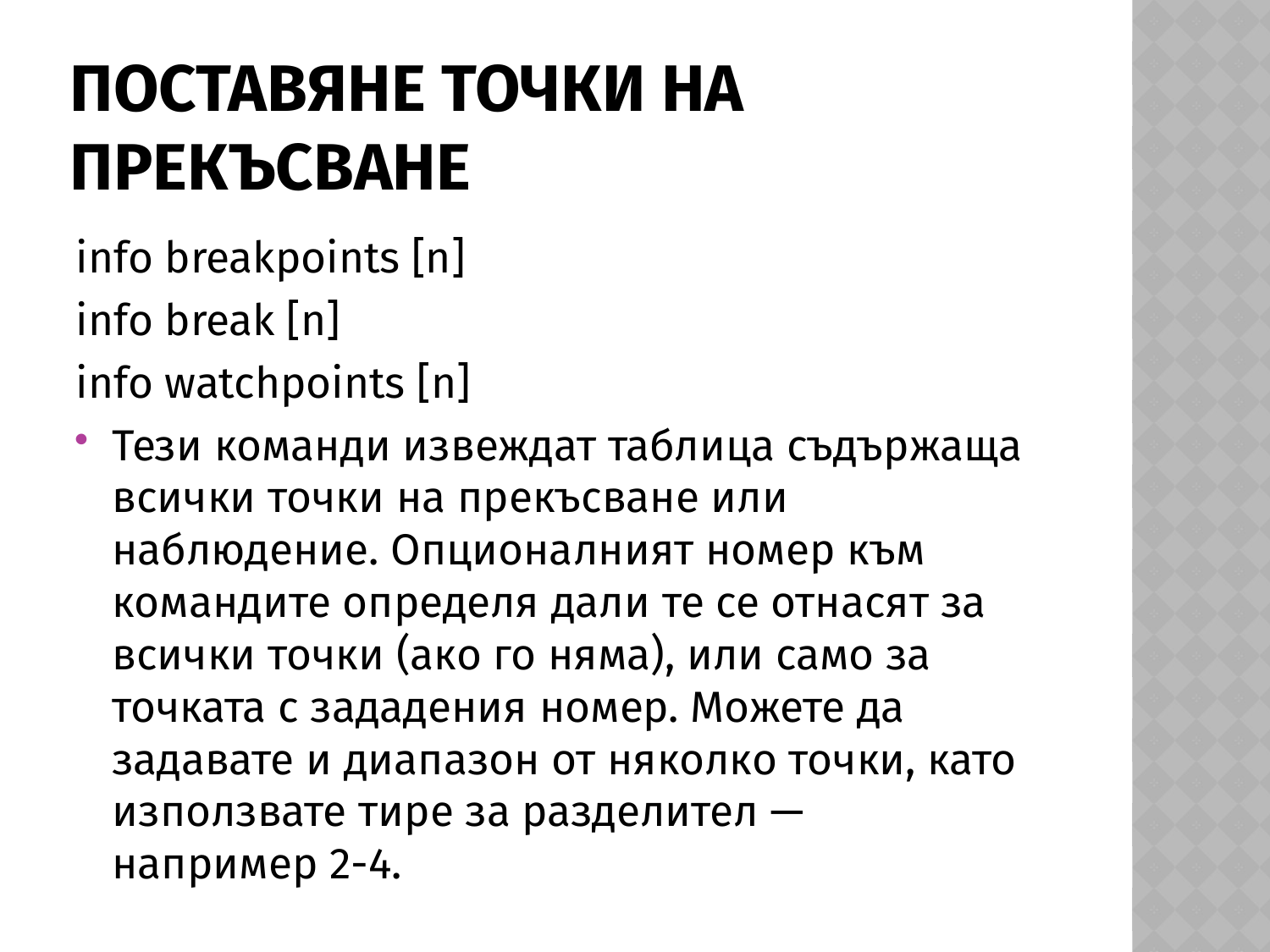

# Поставяне точки на прекъсване
info breakpoints [n]
info break [n]
info watchpoints [n]
Тези команди извеждат таблица съдържаща всички точки на прекъсване или наблюдение. Опционалният номер към командите определя дали те се отнасят за всички точки (ако го няма), или само за точката с зададения номер. Можете да задавате и диапазон от няколко точки, като използвате тире за разделител — например 2-4.